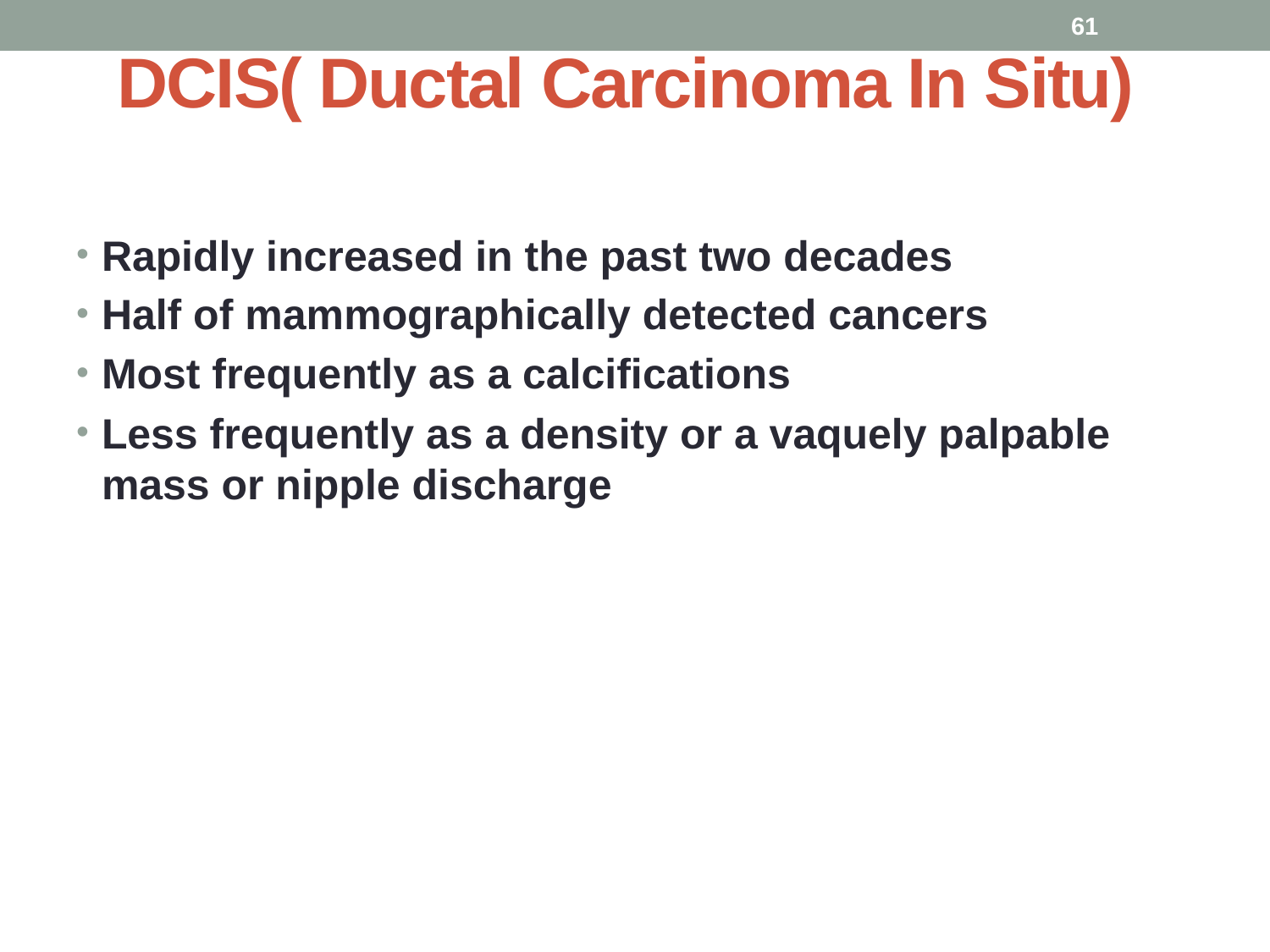

# DCIS( Ductal Carcinoma In Situ)
61
Rapidly increased in the past two decades
Half of mammographically detected cancers
Most frequently as a calcifications
Less frequently as a density or a vaquely palpable mass or nipple discharge